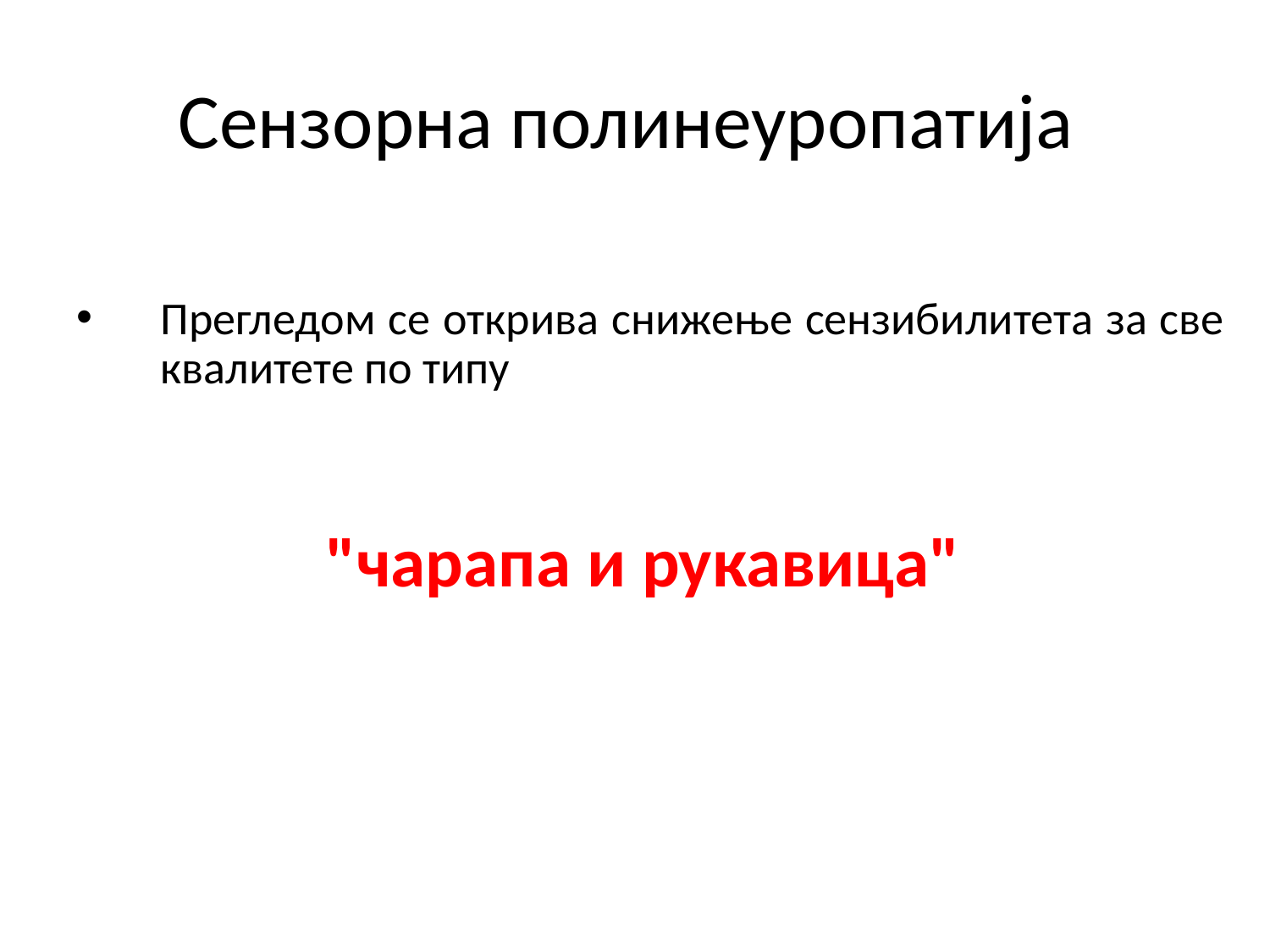

Сензорна полинеуропатија

Прегледом се открива снижење сензибилитета за све квалитете по типу

"чарапа и рукавица"